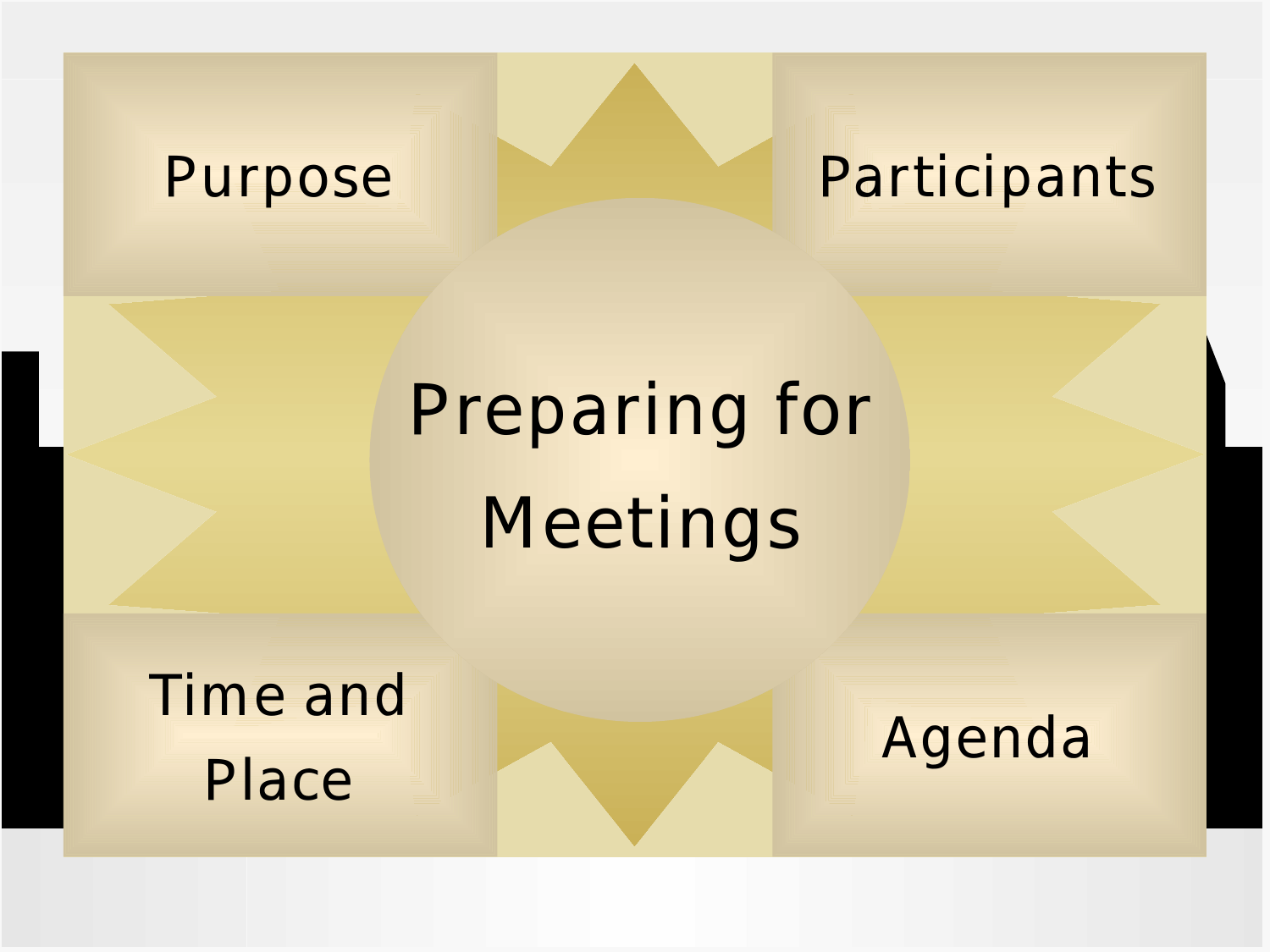

Purpose
Participants

Preparing for
Meetings
Time and
Place
Agenda